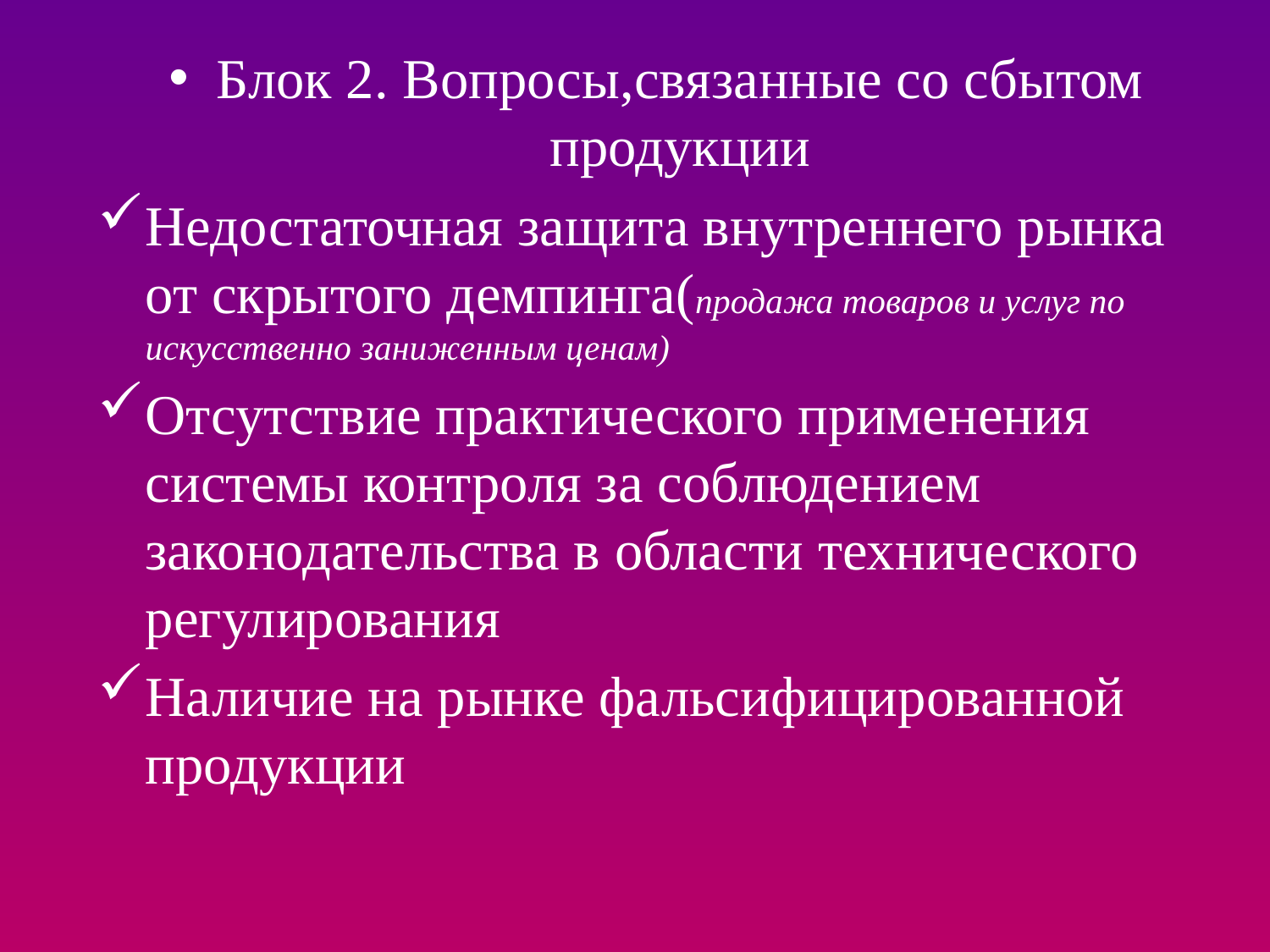

Блок 2. Вопросы,связанные со сбытом продукции
Недостаточная защита внутреннего рынка от скрытого демпинга(продажа товаров и услуг по искусственно заниженным ценам)
Отсутствие практического применения системы контроля за соблюдением законодательства в области технического регулирования
Наличие на рынке фальсифицированной продукции